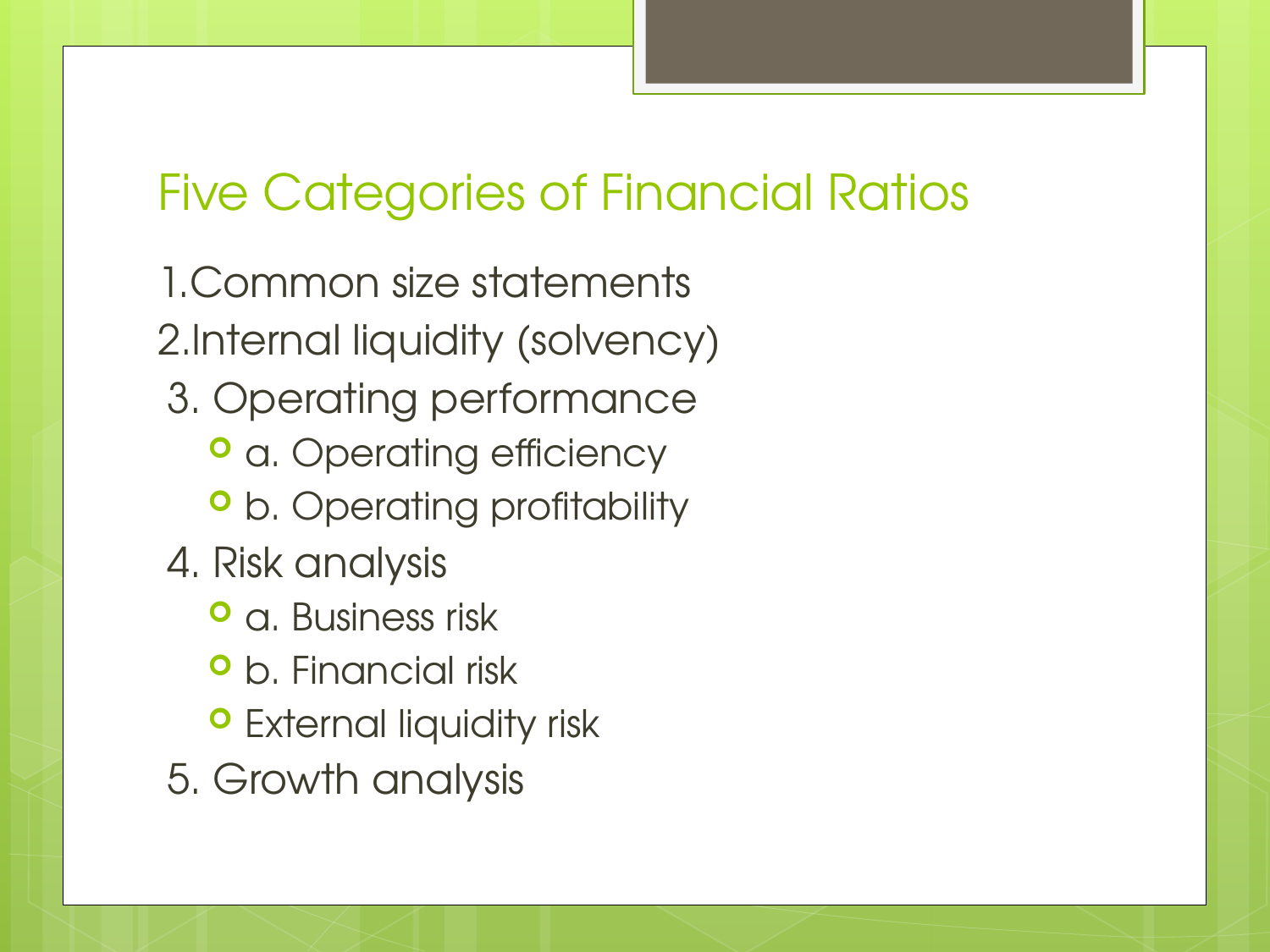

# Five Categories of Financial Ratios
1.Common size statements
2.Internal liquidity (solvency)
3. Operating performance
a. Operating efficiency
b. Operating profitability
4. Risk analysis
a. Business risk
b. Financial risk
External liquidity risk
5. Growth analysis